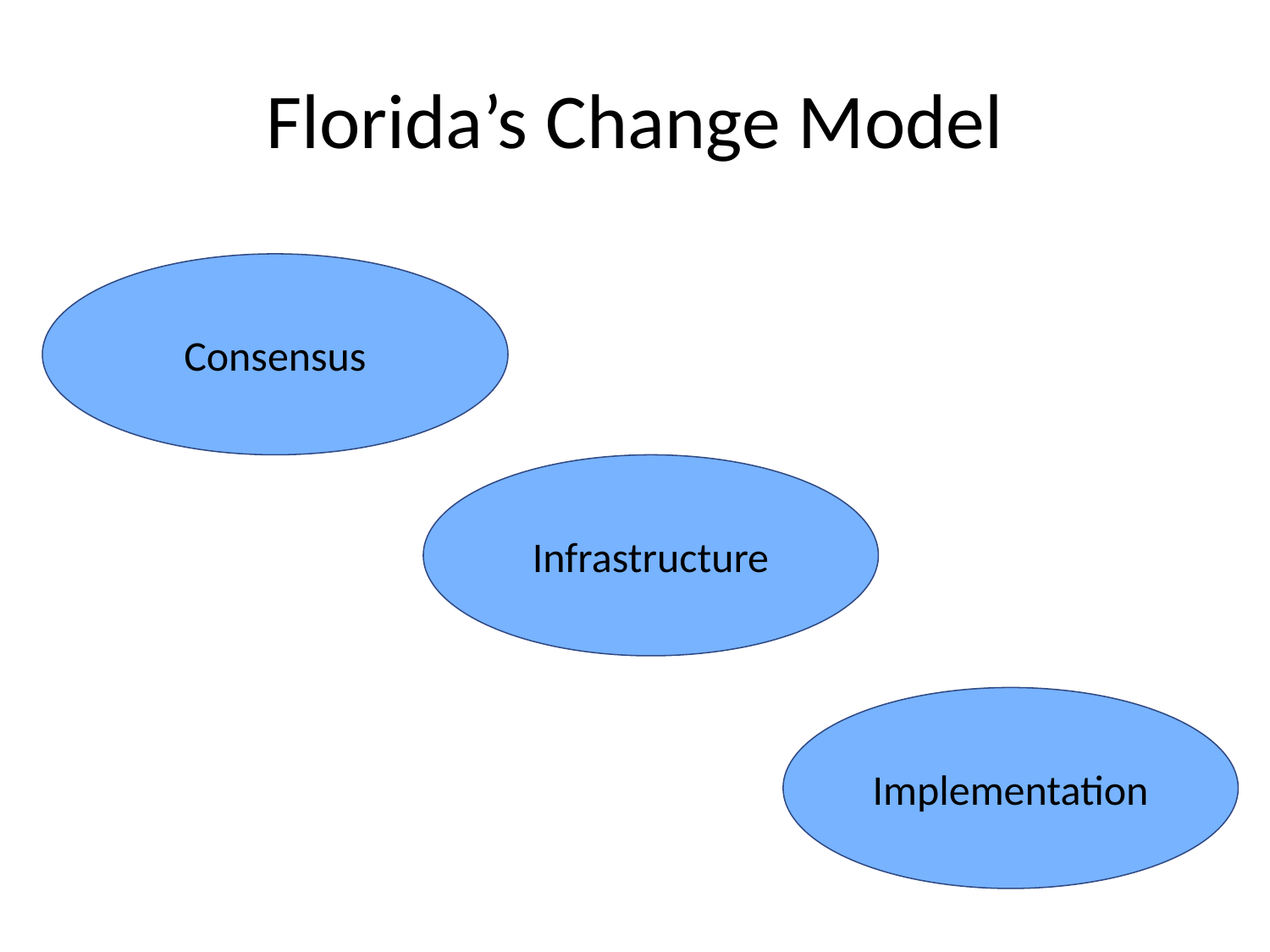

# Florida’s Change Model

Consensus
Infrastructure
Implementation